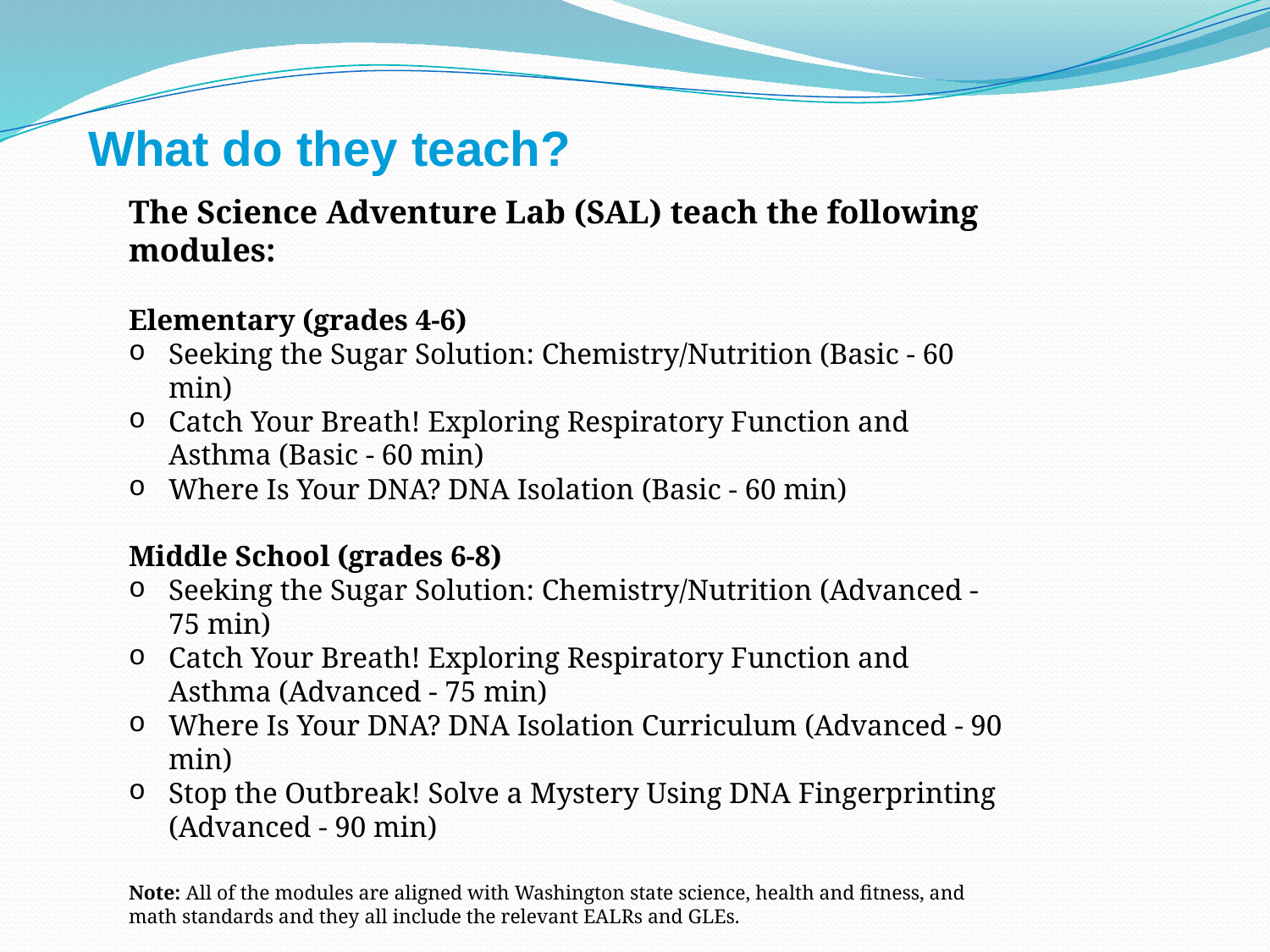

What do they teach?
The Science Adventure Lab (SAL) teach the following modules:

Elementary (grades 4-6)
Seeking the Sugar Solution: Chemistry/Nutrition (Basic - 60 min)
Catch Your Breath! Exploring Respiratory Function and Asthma (Basic - 60 min)
Where Is Your DNA? DNA Isolation (Basic - 60 min)

Middle School (grades 6-8)
Seeking the Sugar Solution: Chemistry/Nutrition (Advanced - 75 min)
Catch Your Breath! Exploring Respiratory Function and Asthma (Advanced - 75 min)
Where Is Your DNA? DNA Isolation Curriculum (Advanced - 90 min)
Stop the Outbreak! Solve a Mystery Using DNA Fingerprinting (Advanced - 90 min)

Note: All of the modules are aligned with Washington state science, health and fitness, and math standards and they all include the relevant EALRs and GLEs.